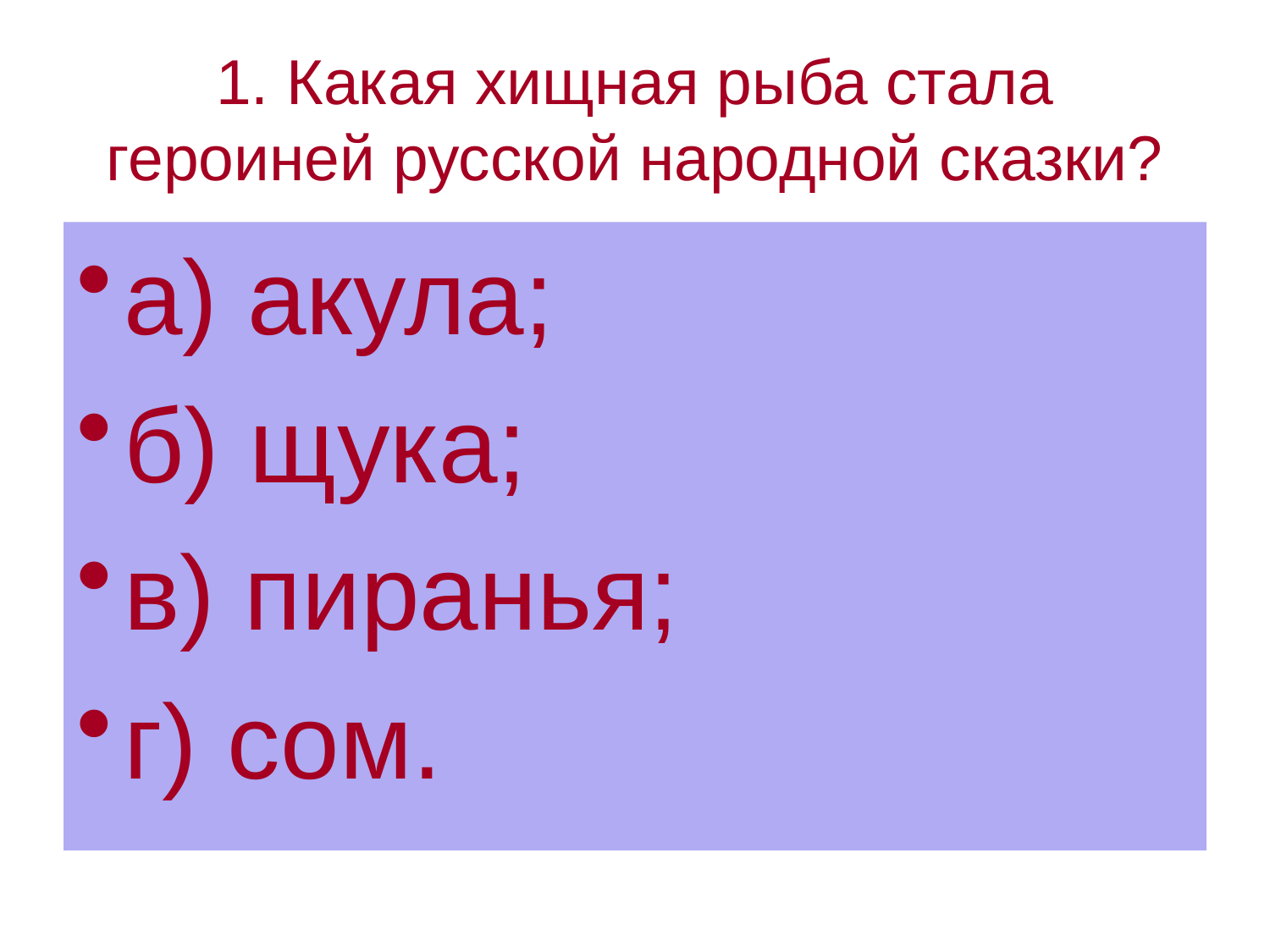

# 1. Какая хищная рыба стала героиней русской народной сказки?
а) акула;
б) щука;
в) пиранья;
г) сом.